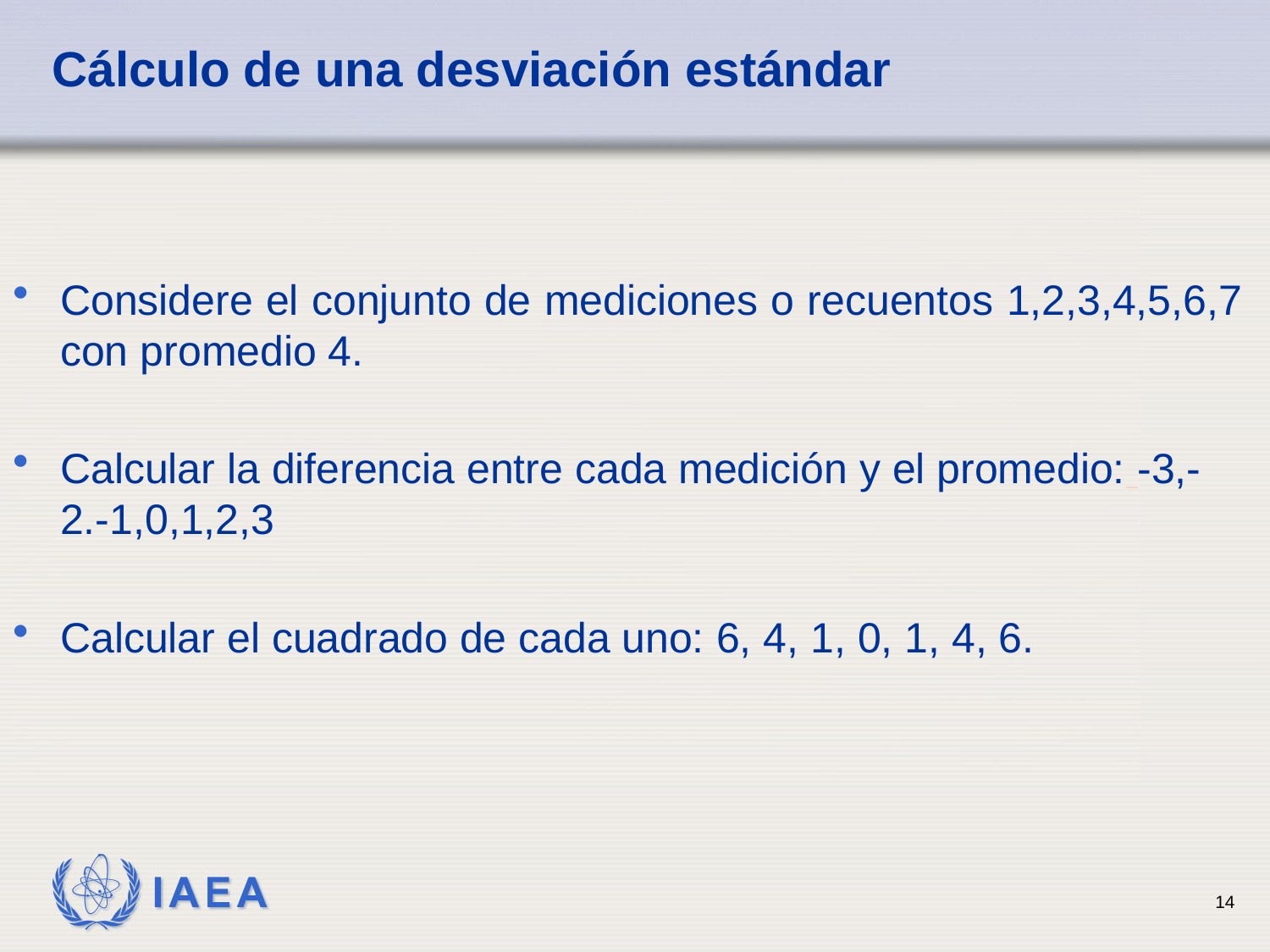

# Cálculo de una desviación estándar
Considere el conjunto de mediciones o recuentos 1,2,3,4,5,6,7 con promedio 4.

Calcular la diferencia entre cada medición y el promedio: -3,-2.-1,0,1,2,3

Calcular el cuadrado de cada uno: 6, 4, 1, 0, 1, 4, 6.
14